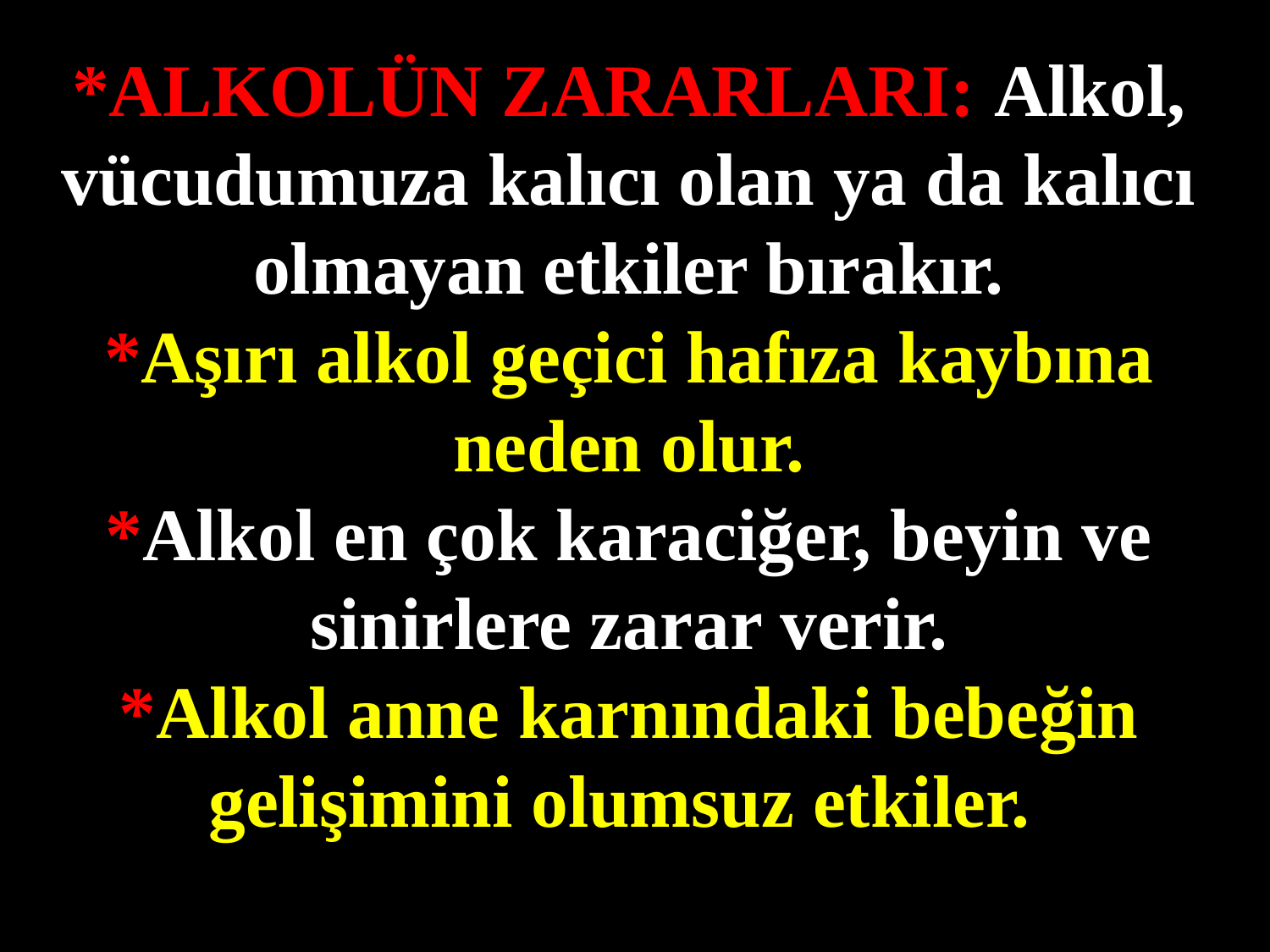

*ALKOLÜN ZARARLARI: Alkol, vücudumuza kalıcı olan ya da kalıcı olmayan etkiler bırakır.
*Aşırı alkol geçici hafıza kaybına neden olur.
*Alkol en çok karaciğer, beyin ve sinirlere zarar verir.
*Alkol anne karnındaki bebeğin gelişimini olumsuz etkiler.
#